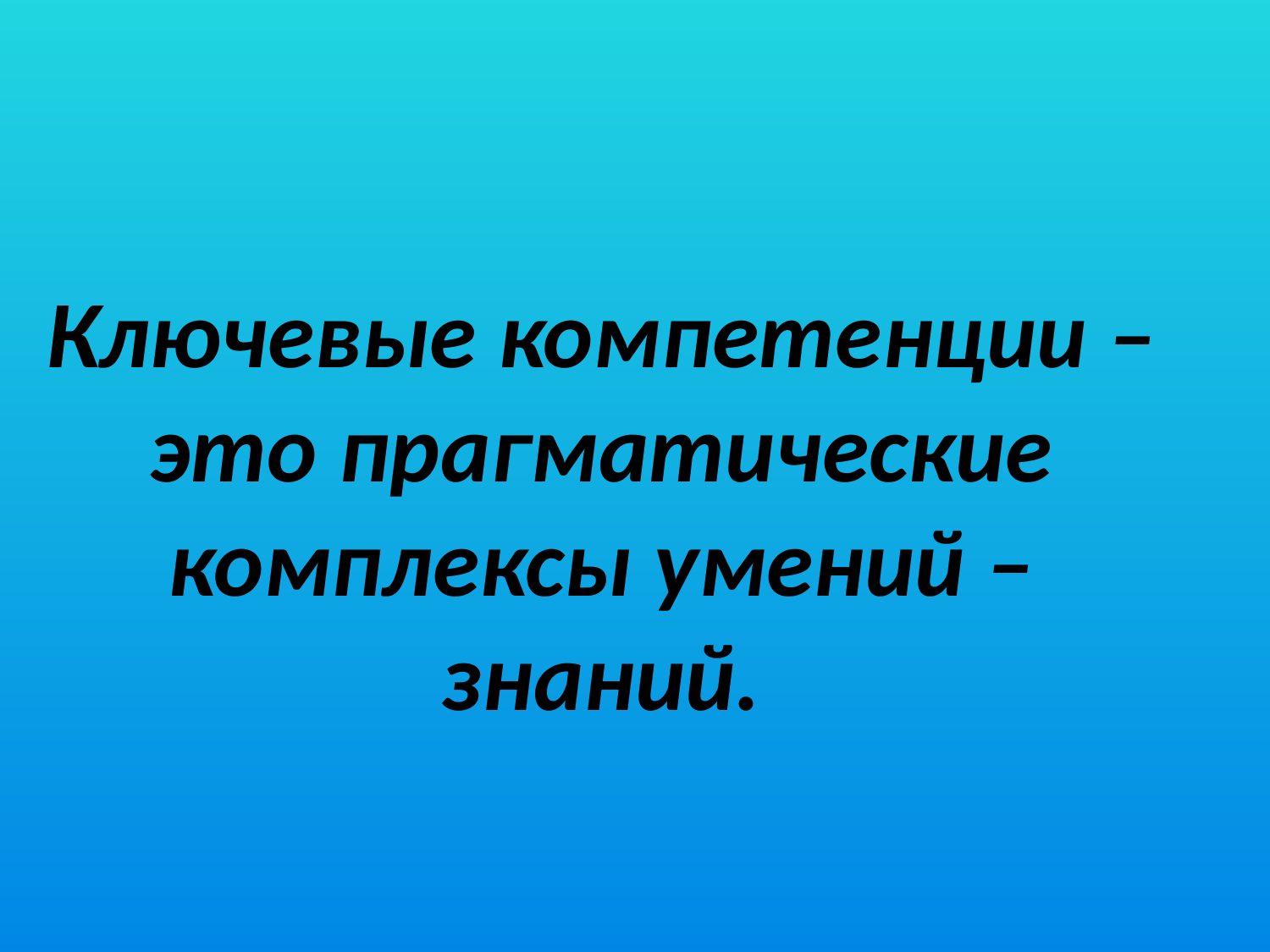

# Ключевые компетенции – это прагматические комплексы умений – знаний.